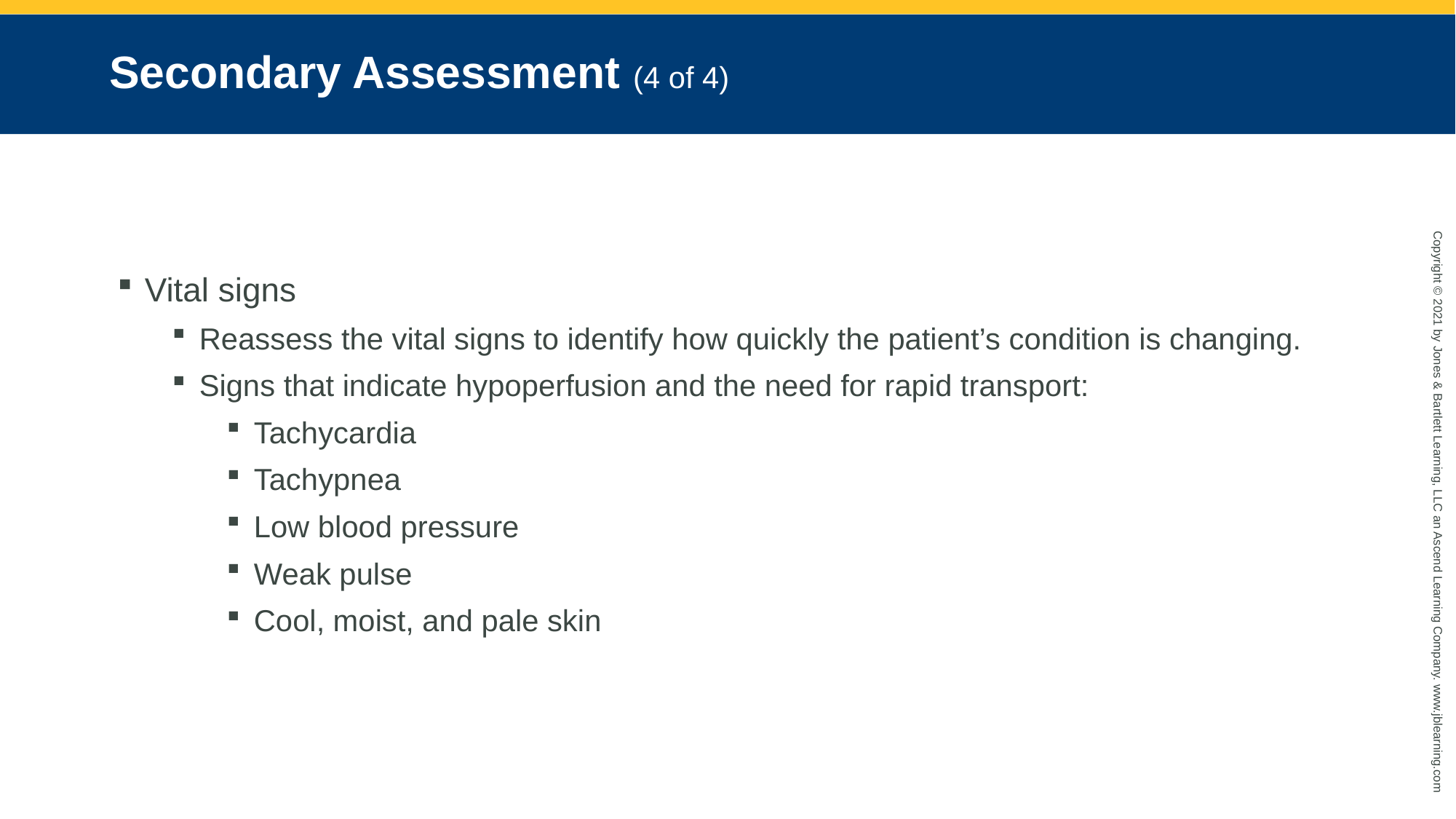

# Secondary Assessment (4 of 4)
Vital signs
Reassess the vital signs to identify how quickly the patient’s condition is changing.
Signs that indicate hypoperfusion and the need for rapid transport:
Tachycardia
Tachypnea
Low blood pressure
Weak pulse
Cool, moist, and pale skin